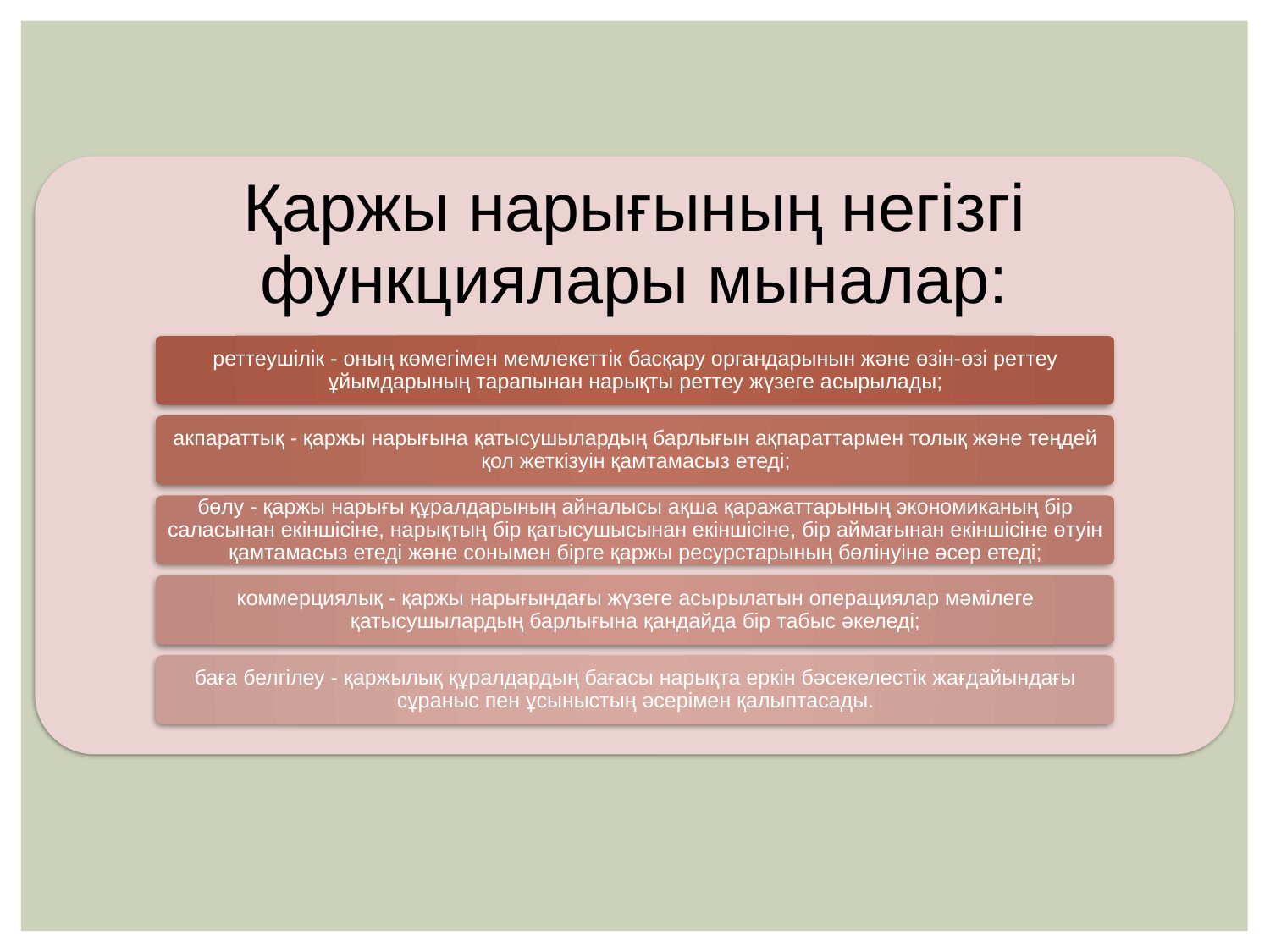

Қаржы нарығының негізгі функциялары мыналар:
реттеушілік - оның көмегімен мемлекеттік басқару органдарынын және өзін-өзі реттеу ұйымдарының тарапынан нарықты реттеу жүзеге асырылады;
акпараттық - қаржы нарығына қатысушылардың барлығын ақпараттармен толық және теңдей қол жеткізуін қамтамасыз етеді;
бөлу - қаржы нарығы құралдарының айналысы ақша қаражаттарының экономиканың бір саласынан екіншісіне, нарықтың бір қатысушысынан екіншісіне, бір аймағынан екіншісіне өтуін қамтамасыз етеді және сонымен бірге қаржы ресурстарының бөлінуіне әсер етеді;
коммерциялық - қаржы нарығындағы жүзеге асырылатын операциялар мәмілеге қатысушылардың барлығына қандайда бір табыс әкеледі;
баға белгілеу - қаржылық құралдардың бағасы нарықта еркін бәсекелестік жағдайындағы сұраныс пен ұсыныстың әсерімен қалыптасады.